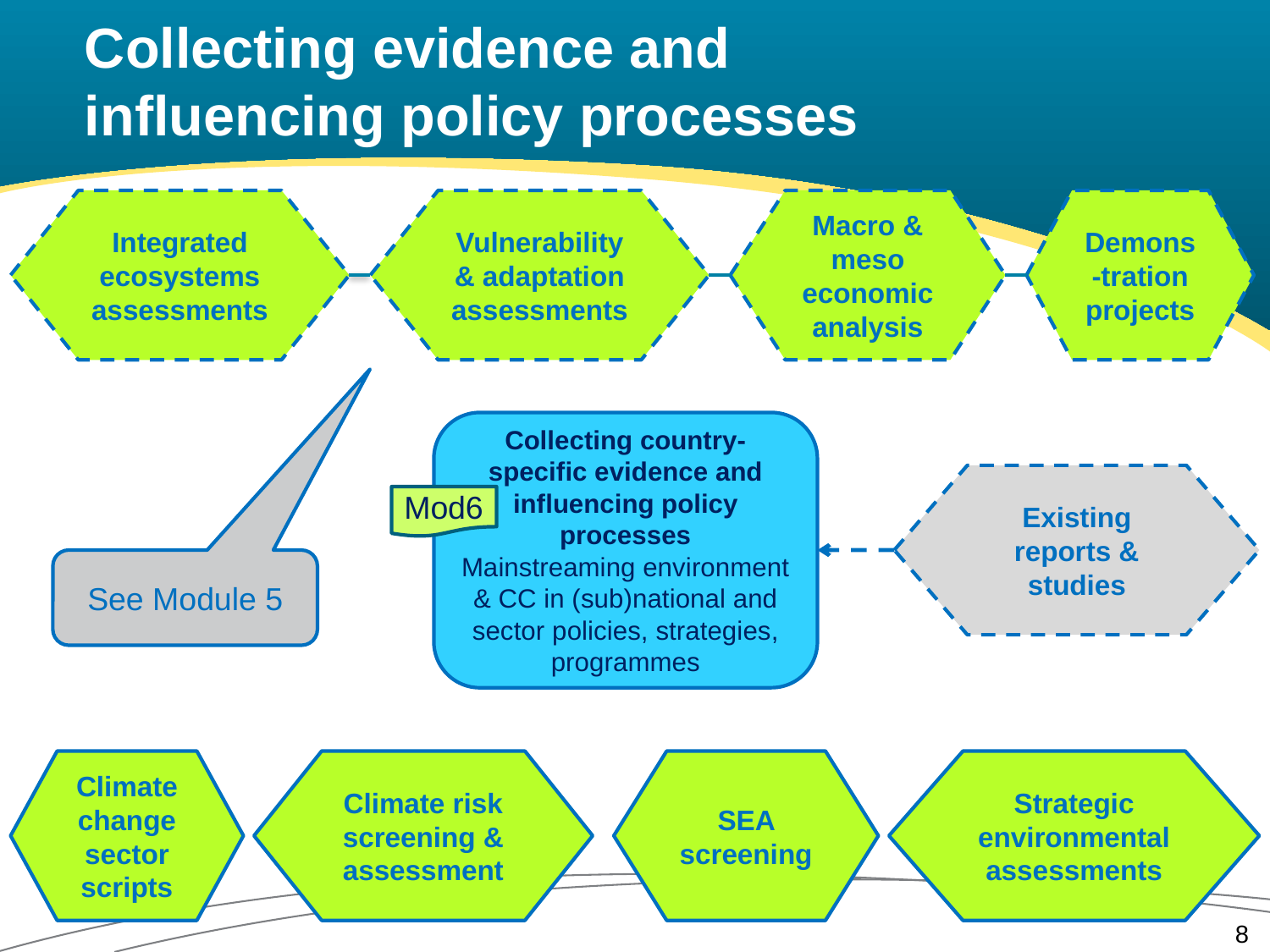

# Collecting evidence and influencing policy processes
Integrated ecosystems assessments
Vulnerability & adaptation assessments
Macro & meso economic analysis
Demons-tration projects
Collecting country-specific evidence and influencing policy processes
Mainstreaming environment & CC in (sub)national and sector policies, strategies, programmes
Existing reports & studies
Mod6
See Module 5
Climate change sector scripts
Climate risk screening & assessment
SEA screening
Strategic environmental assessments
8